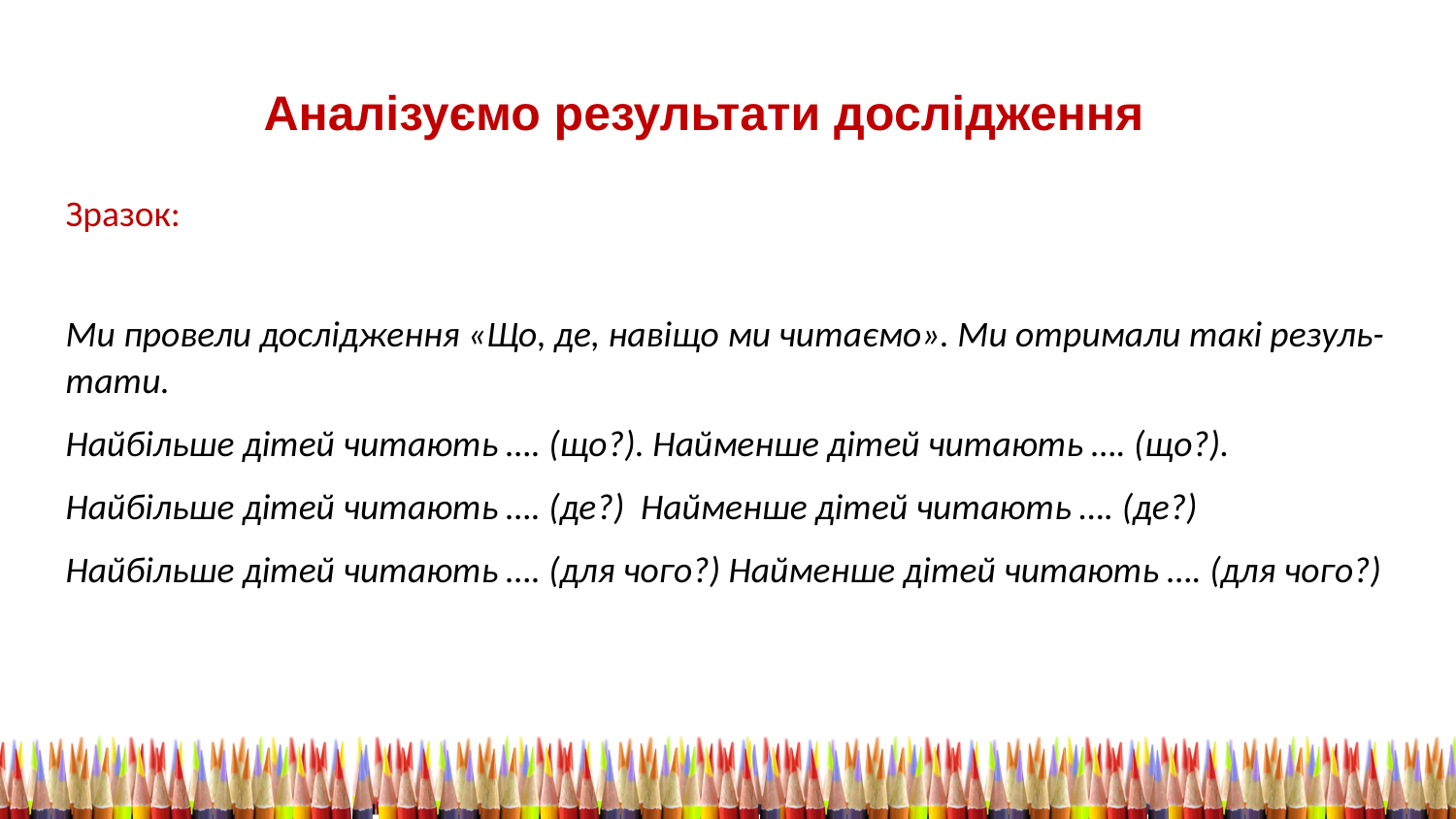

Аналізуємо результати дослідження
Зразок:

Ми провели дослідження «Що, де, навіщо ми читаємо». Ми отримали такі резуль-тати.
Найбільше дітей читають …. (що?). Найменше дітей читають …. (що?).
Найбільше дітей читають …. (де?)  Найменше дітей читають …. (де?)
Найбільше дітей читають …. (для чого?) Найменше дітей читають …. (для чого?)